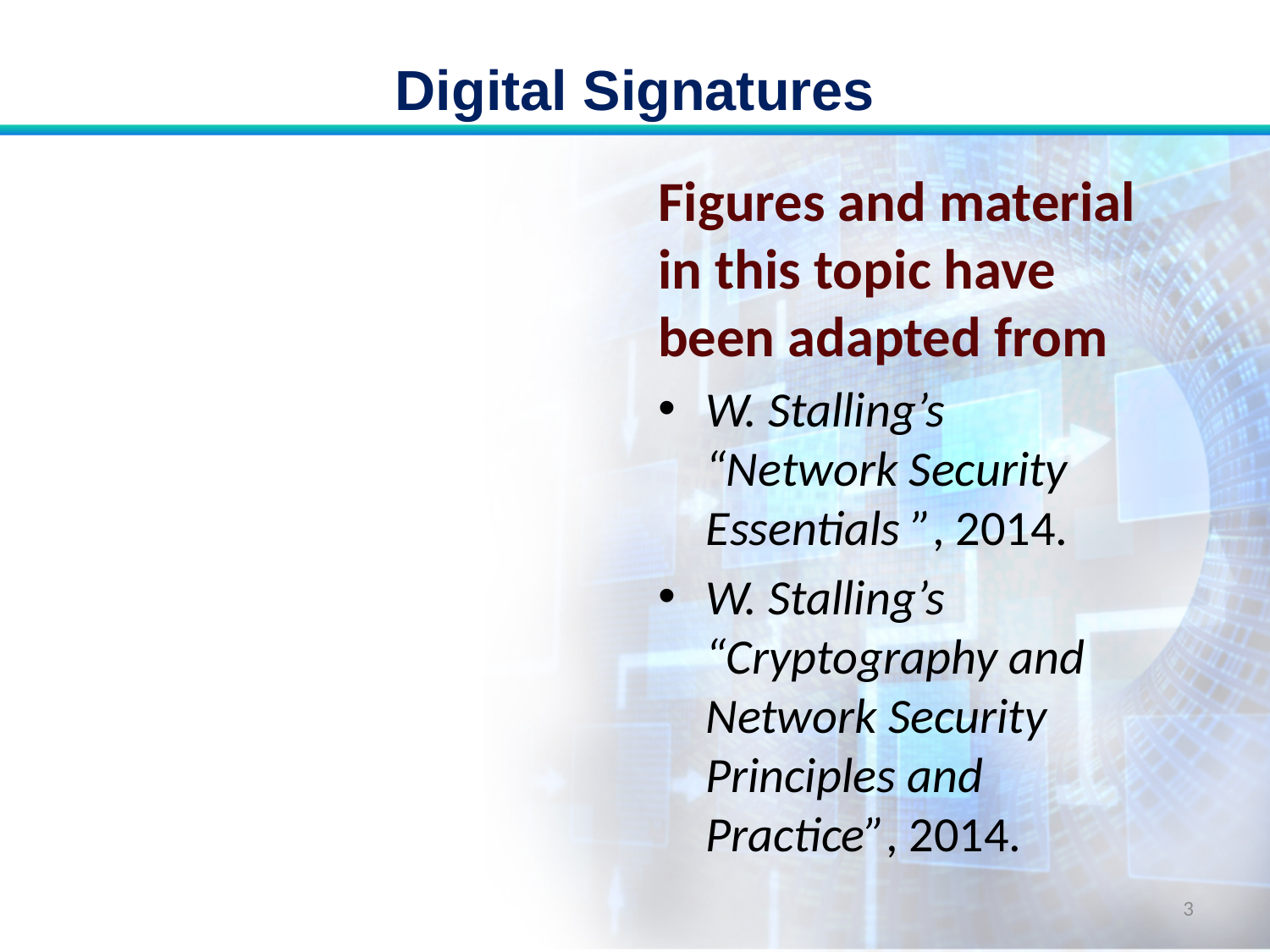

# Digital Signatures
Figures and material in this topic have been adapted from
W. Stalling’s  “Network Security Essentials ”, 2014.
W. Stalling’s “Cryptography and Network Security Principles and Practice”, 2014.

3